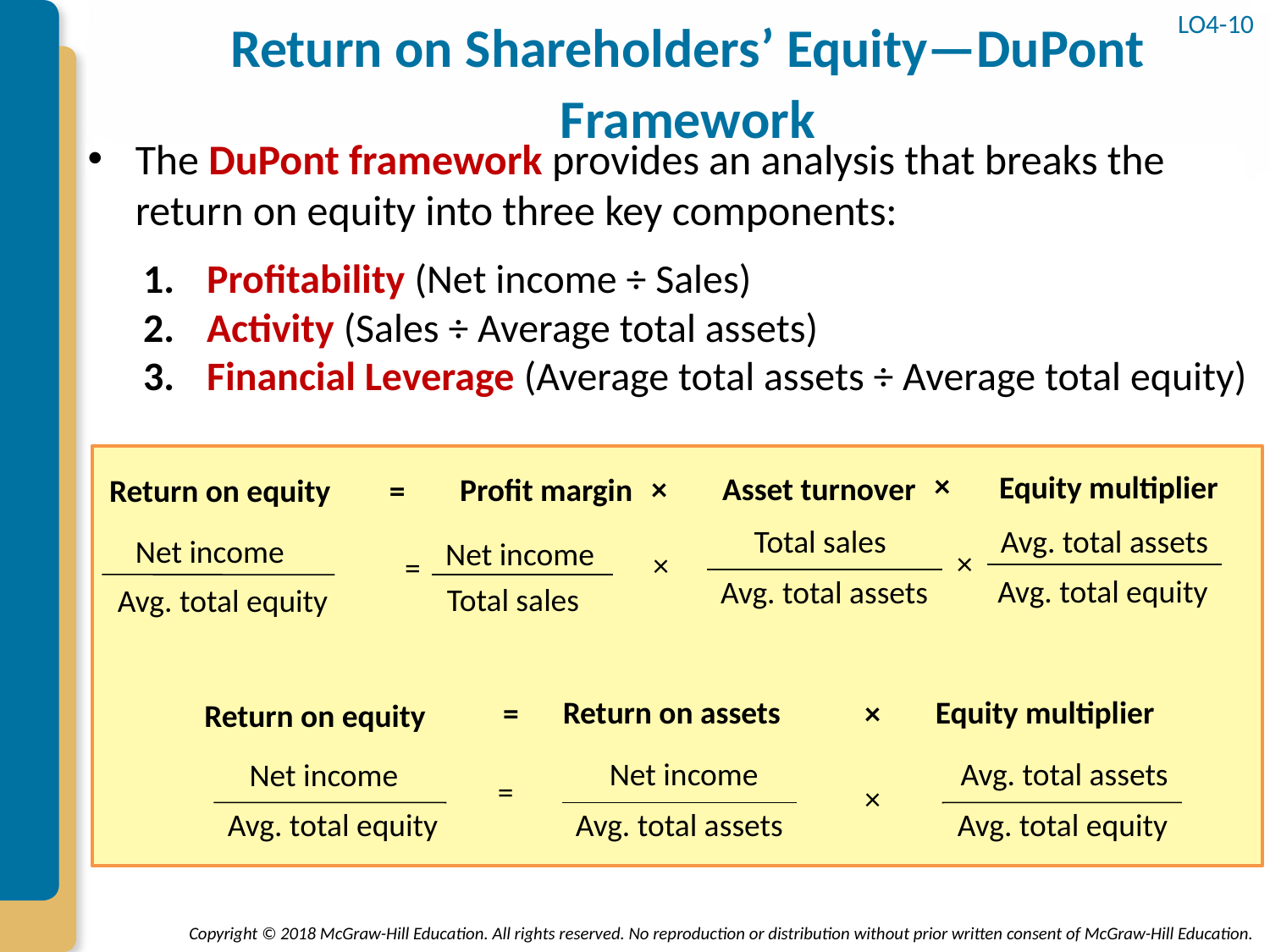

LO4-10
# Return on Shareholders’ Equity—DuPont Framework
The DuPont framework provides an analysis that breaks the return on equity into three key components:
Profitability (Net income ÷ Sales)
Activity (Sales ÷ Average total assets)
Financial Leverage (Average total assets ÷ Average total equity)

×
Equity multiplier
Asset turnover
×
Profit margin
Return on equity
=
Total sales
Avg. total assets
Net income
Net income
×
×
=
Avg. total equity
Avg. total assets
Total sales
Avg. total equity
Return on assets
Equity multiplier
=
×
Return on equity
Net income
Avg. total assets
Net income
=
×
Avg. total equity
Avg. total assets
Avg. total equity